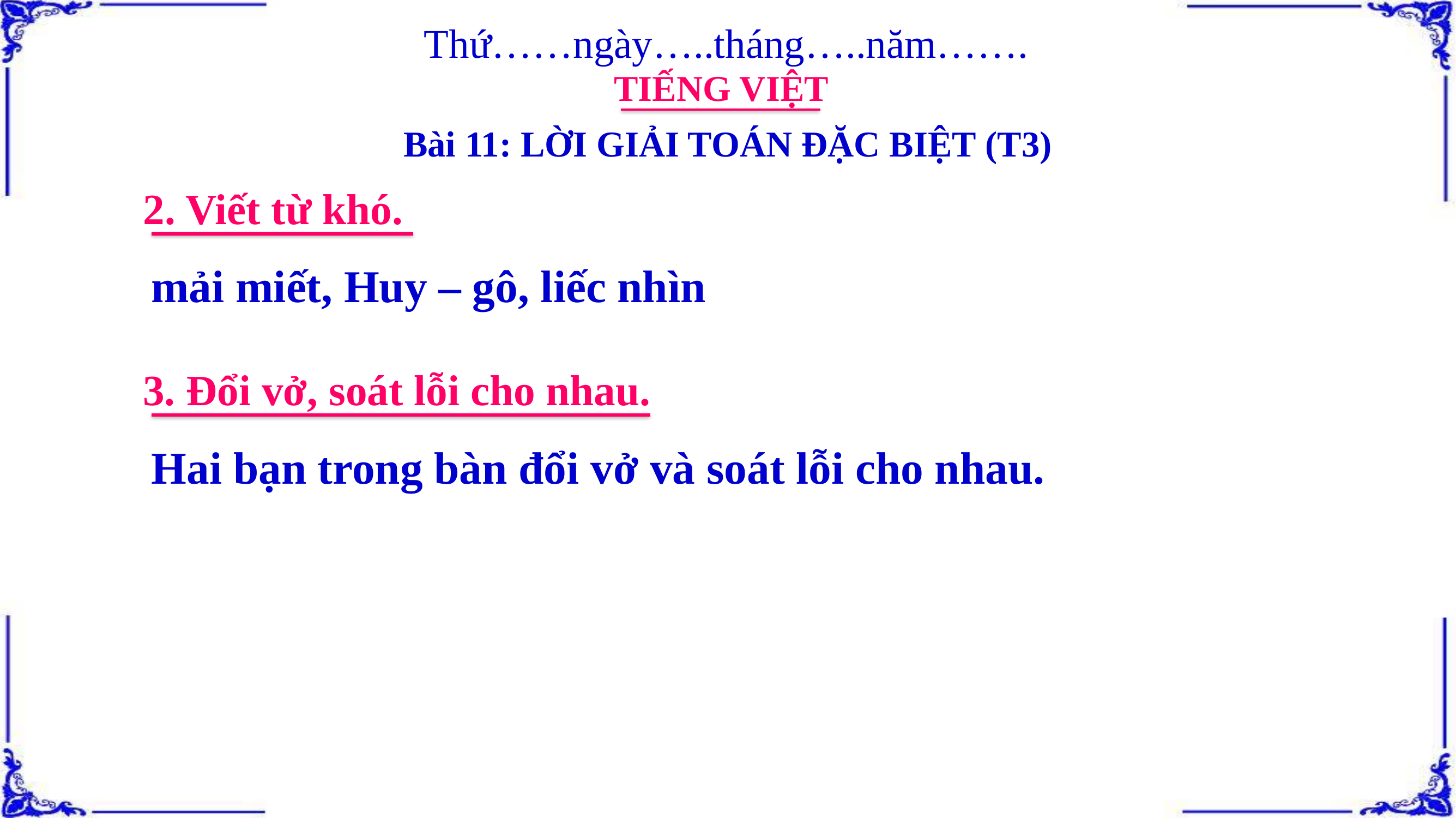

Thứ……ngày…..tháng…..năm…….
TIẾNG VIỆT
Bài 11: LỜI GIẢI TOÁN ĐẶC BIỆT (T3)
2. Viết từ khó.
mải miết, Huy – gô, liếc nhìn
3. Đổi vở, soát lỗi cho nhau.
Hai bạn trong bàn đổi vở và soát lỗi cho nhau.